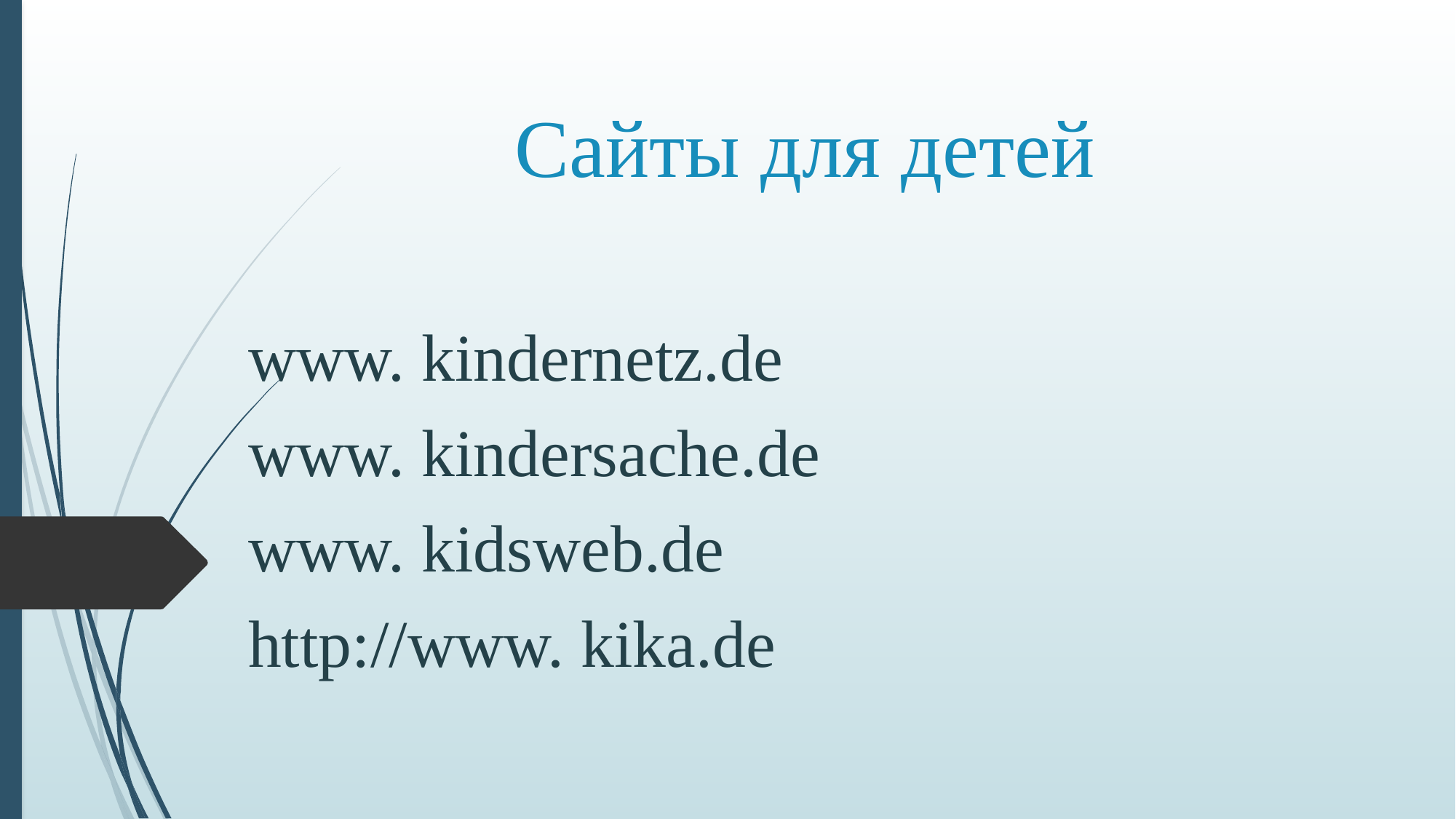

# Сайты для детей
www. kindernetz.de
www. kindersache.de
www. kidsweb.de
http://www. kika.de